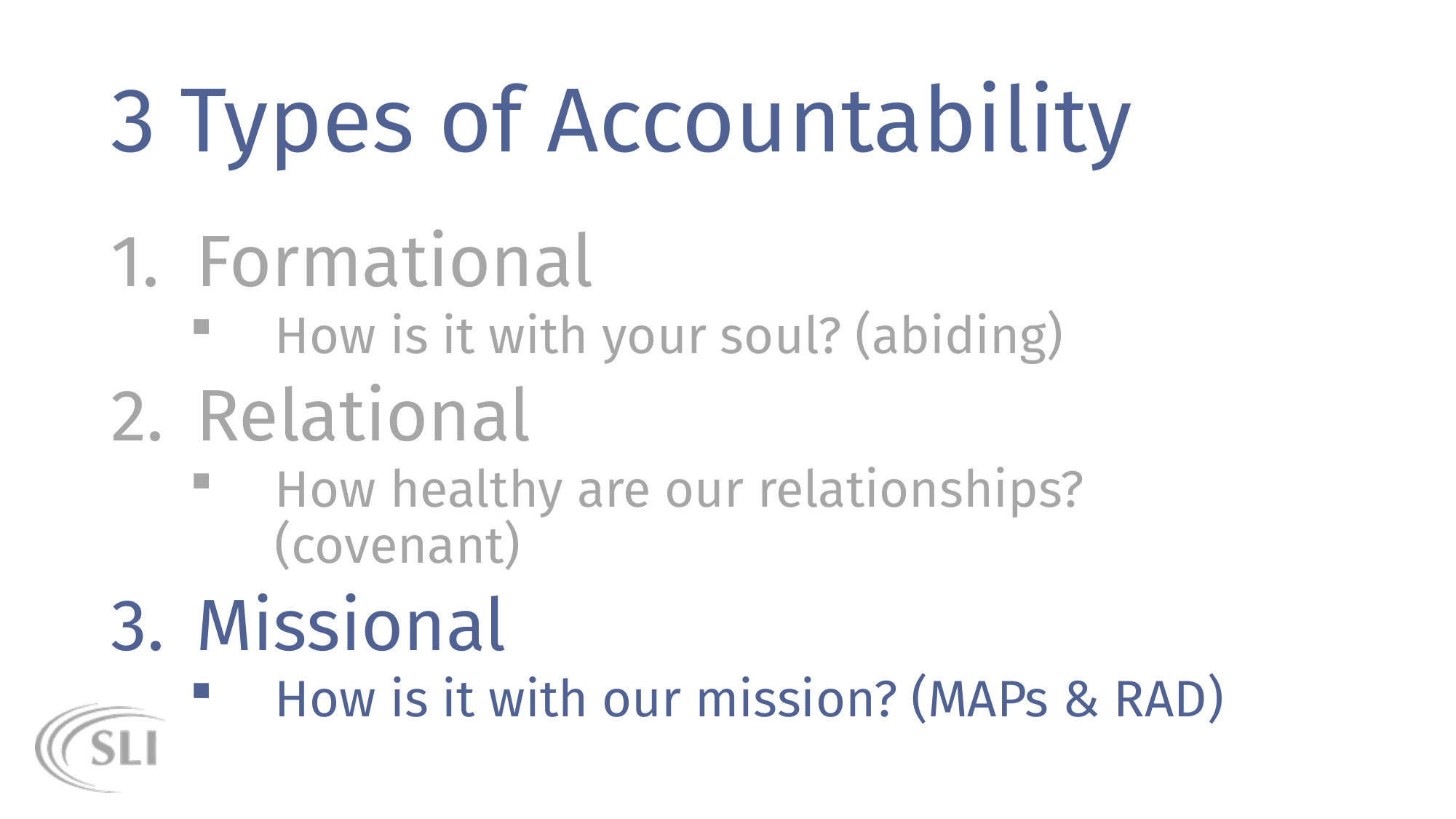

# 3 Types of Accountability
Formational
How is it with your soul? (abiding)
Relational
How healthy are our relationships? (covenant)
Missional
How is it with our mission? (MAPs & RAD)